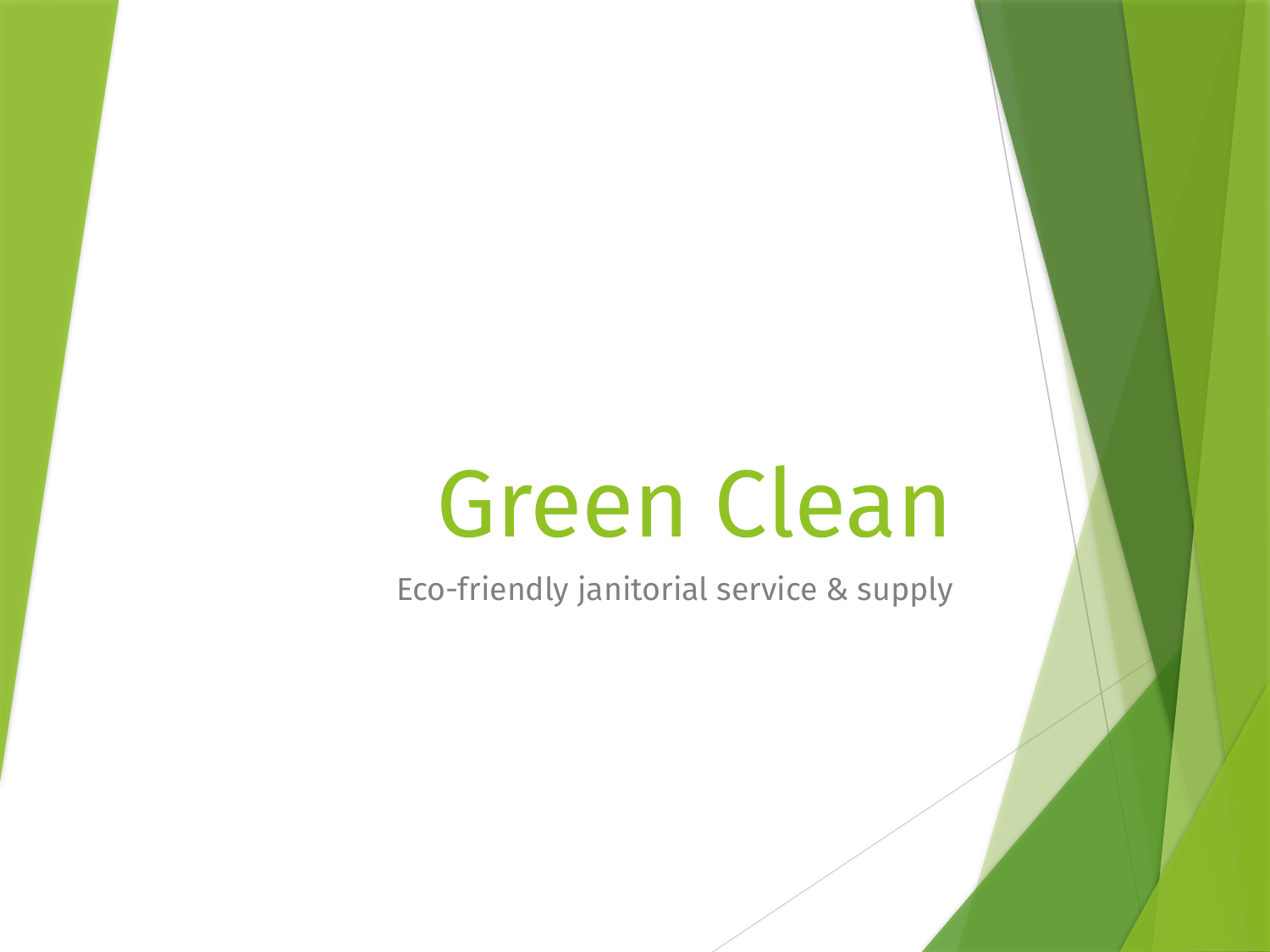

# Green Clean
Eco-friendly janitorial service & supply